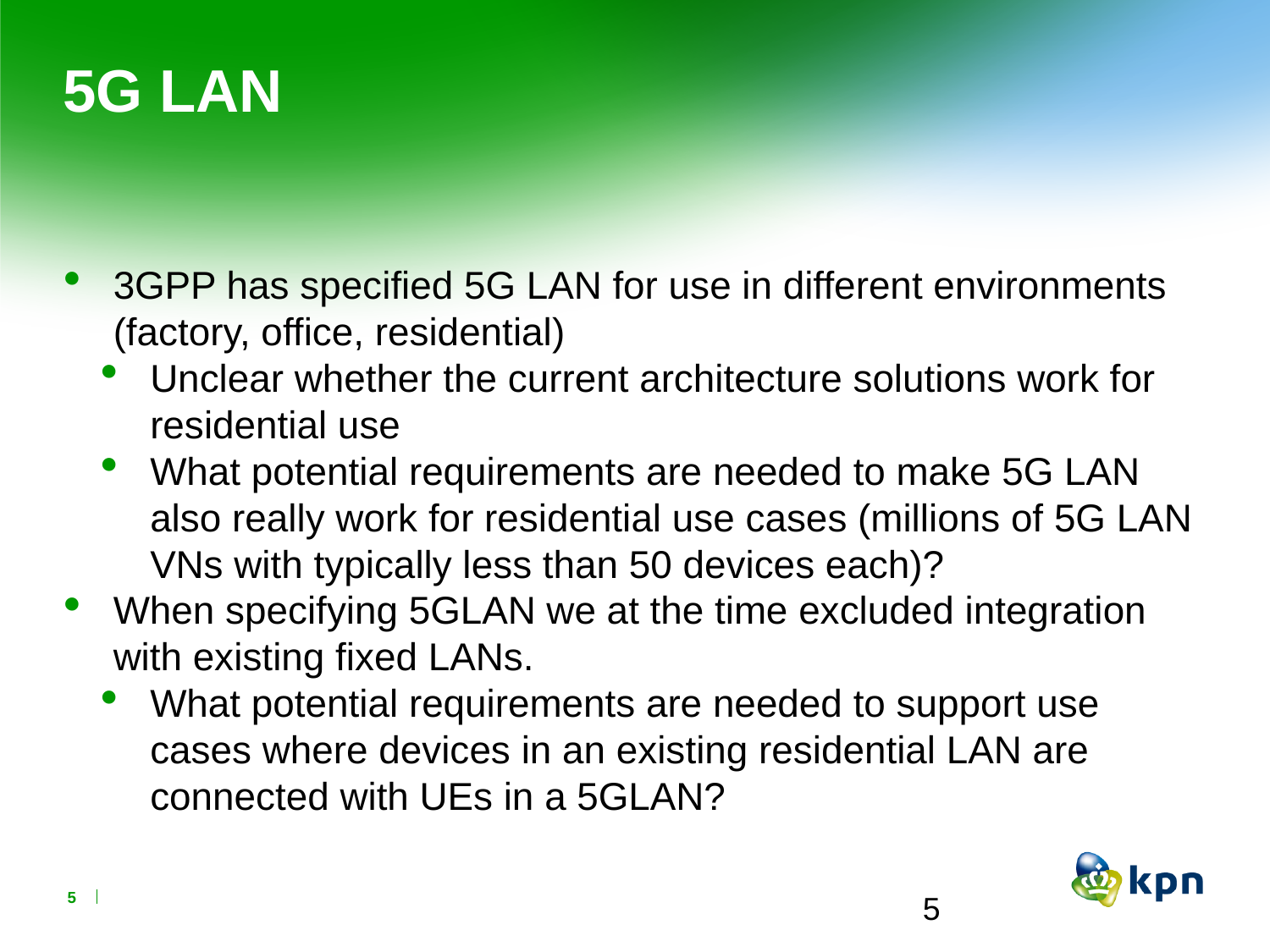

# 5G LAN
3GPP has specified 5G LAN for use in different environments (factory, office, residential)
Unclear whether the current architecture solutions work for residential use
What potential requirements are needed to make 5G LAN also really work for residential use cases (millions of 5G LAN VNs with typically less than 50 devices each)?
When specifying 5GLAN we at the time excluded integration with existing fixed LANs.
What potential requirements are needed to support use cases where devices in an existing residential LAN are connected with UEs in a 5GLAN?

5